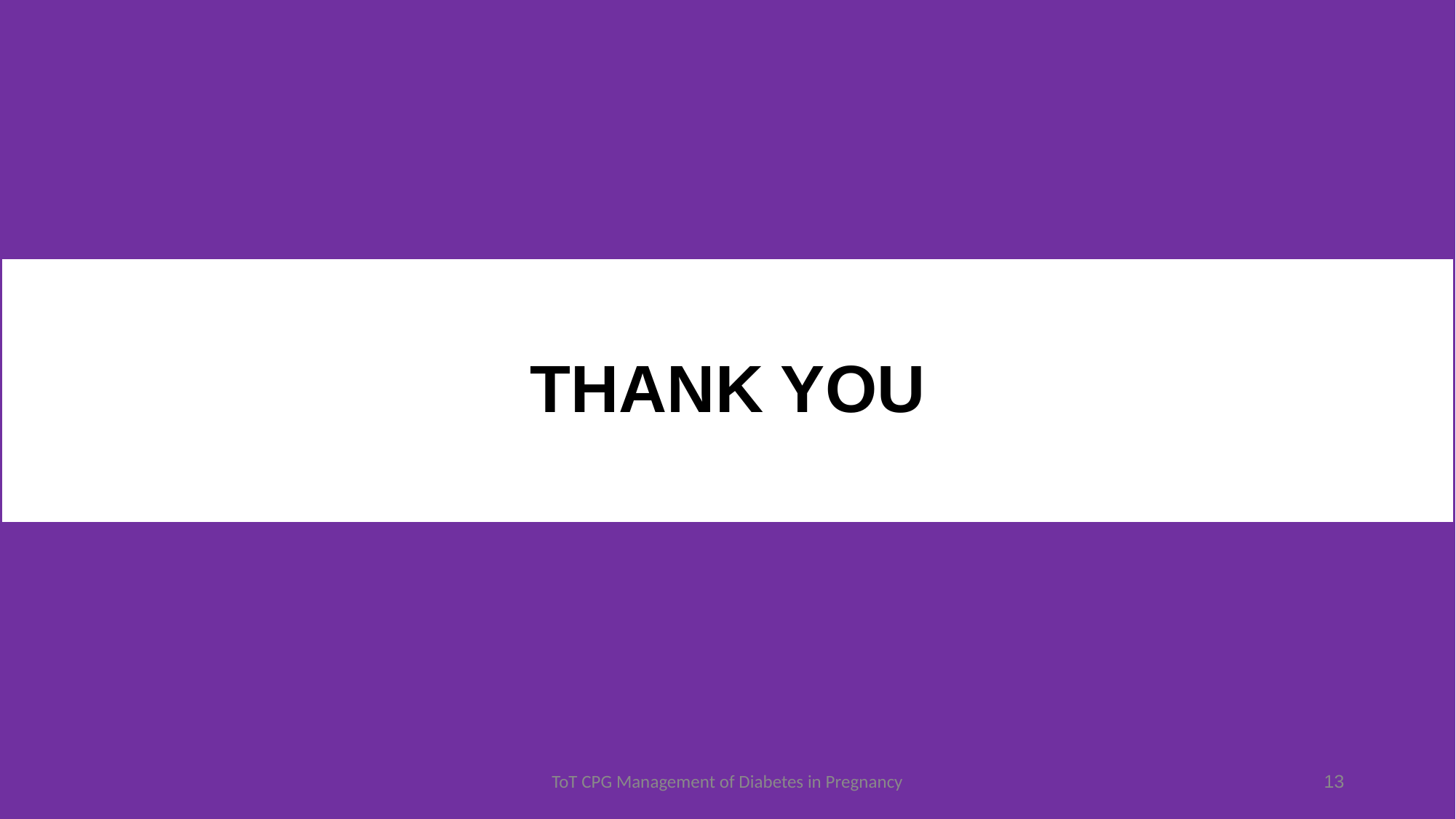

# THANK YOU
ToT CPG Management of Diabetes in Pregnancy
13